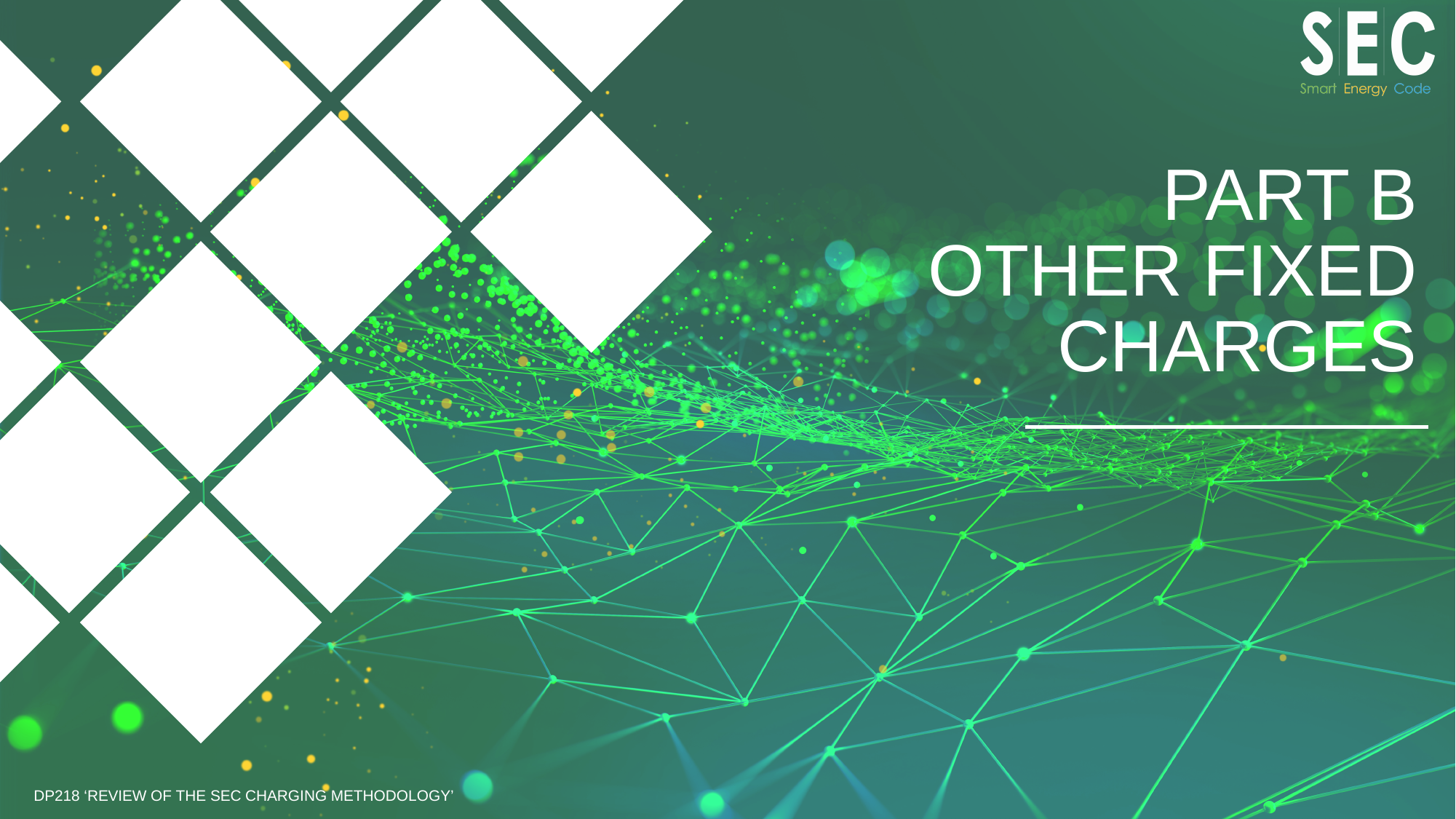

# Part B Other Fixed Charges
DP218 ‘Review of the SEC Charging Methodology’